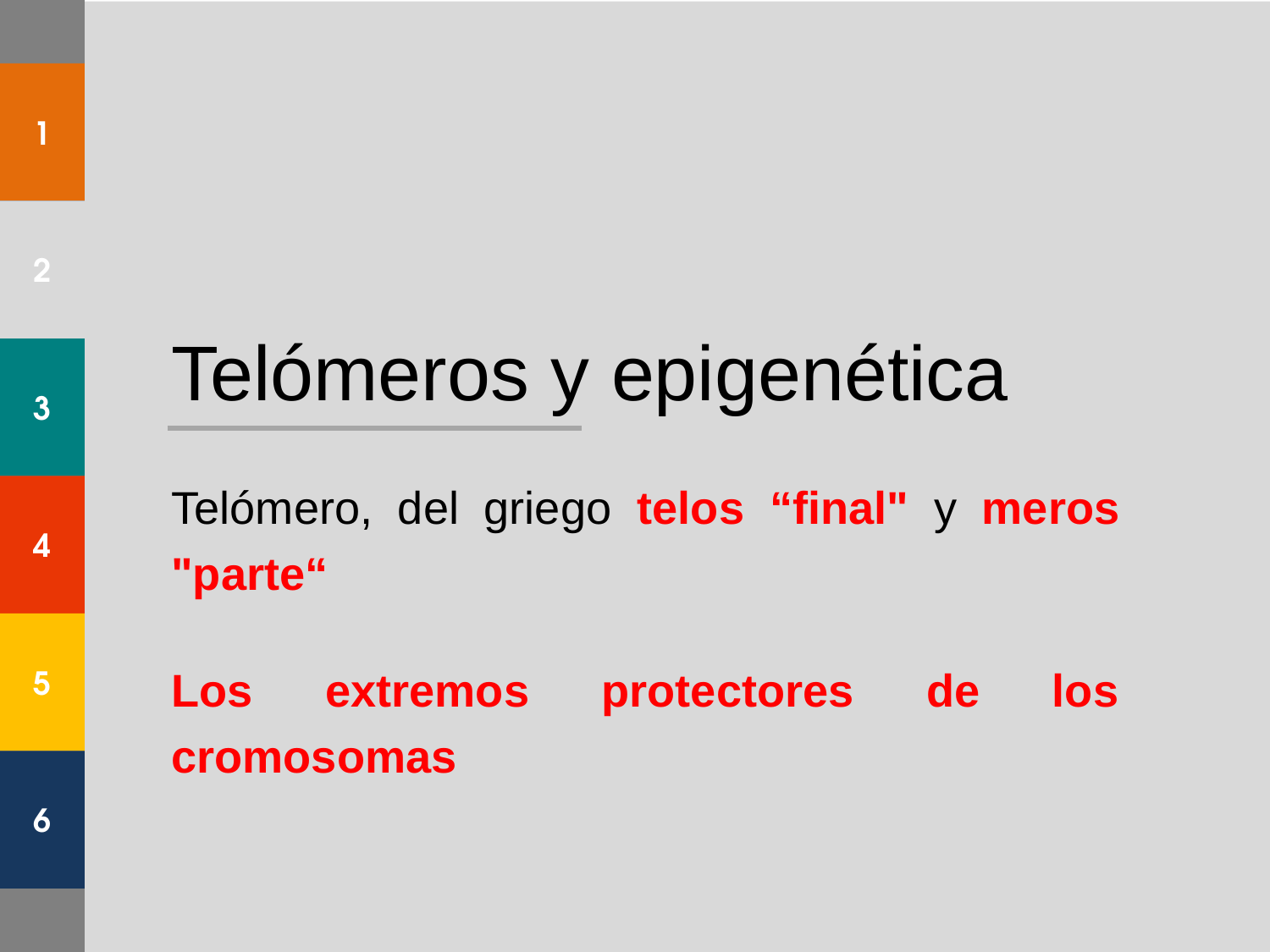

2
Telómeros y epigenética

Telómero, del griego telos “final" y merοs "parte“

Los extremos protectores de los cromosomas